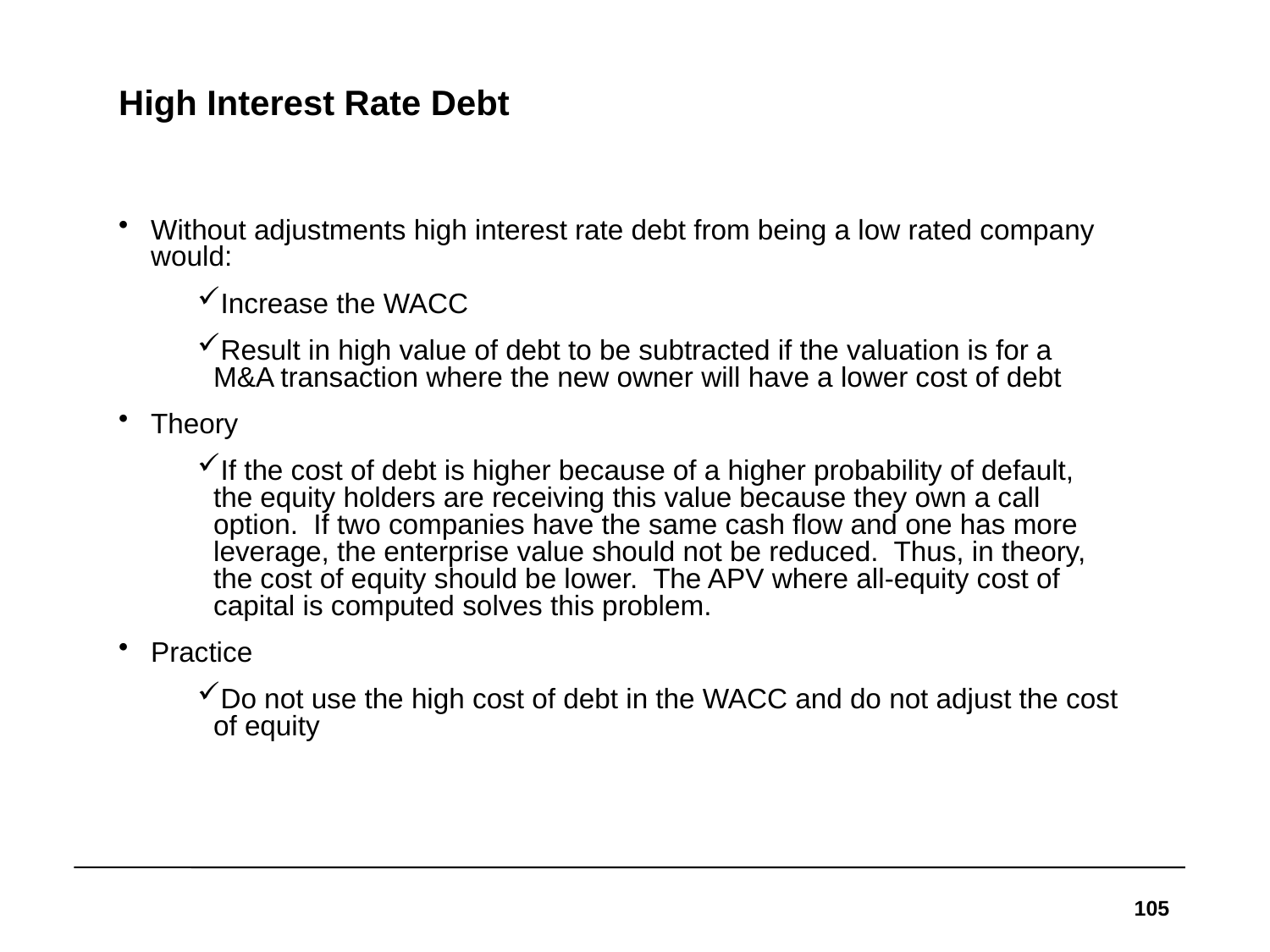

# High Interest Rate Debt
Without adjustments high interest rate debt from being a low rated company would:
Increase the WACC
Result in high value of debt to be subtracted if the valuation is for a M&A transaction where the new owner will have a lower cost of debt
Theory
If the cost of debt is higher because of a higher probability of default, the equity holders are receiving this value because they own a call option.  If two companies have the same cash flow and one has more leverage, the enterprise value should not be reduced.  Thus, in theory, the cost of equity should be lower.  The APV where all-equity cost of capital is computed solves this problem.
Practice
Do not use the high cost of debt in the WACC and do not adjust the cost of equity